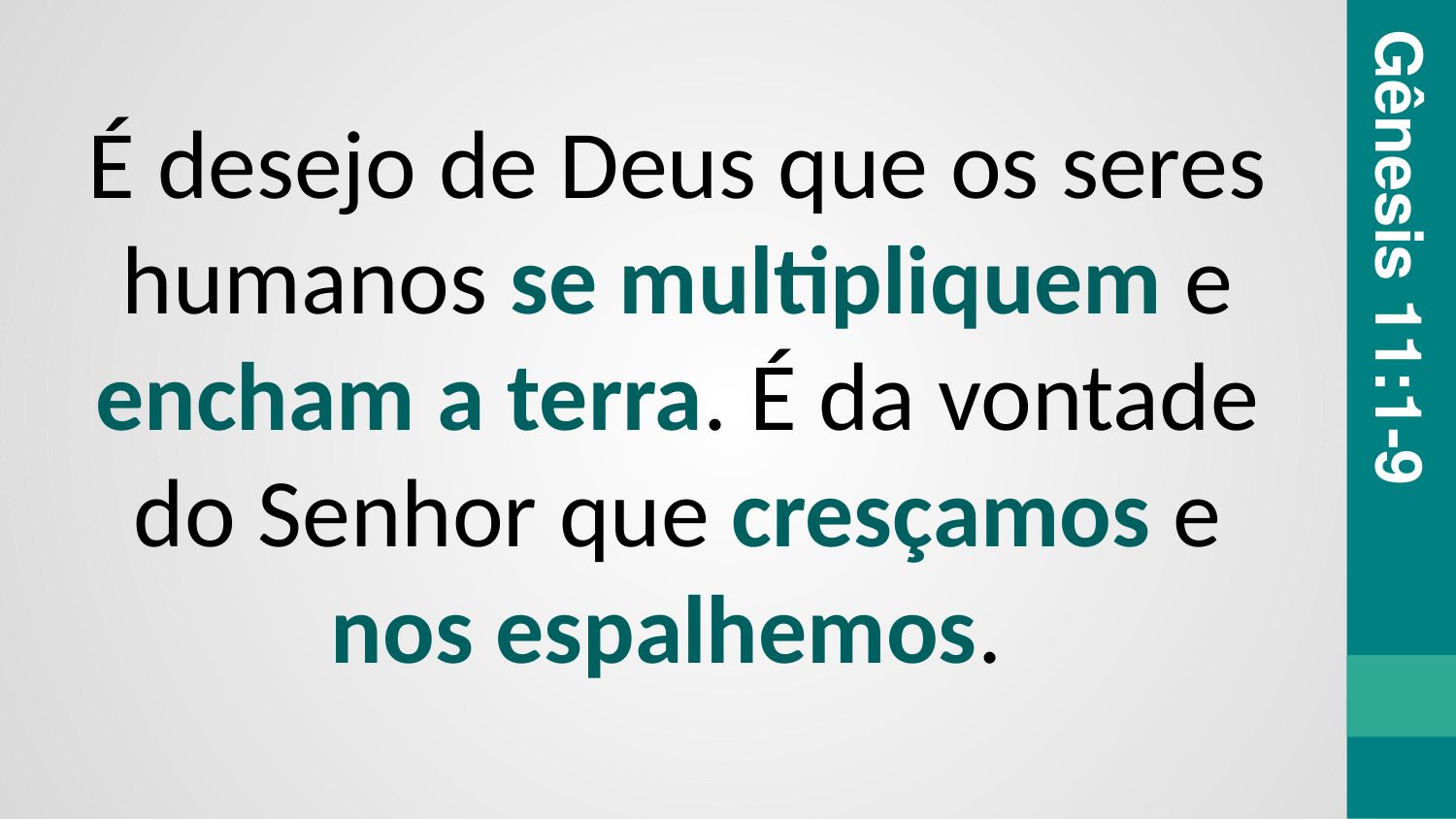

É desejo de Deus que os seres humanos se multipliquem e encham a terra. É da vontade do Senhor que cresçamos e nos espalhemos.
Gênesis 11:1-9